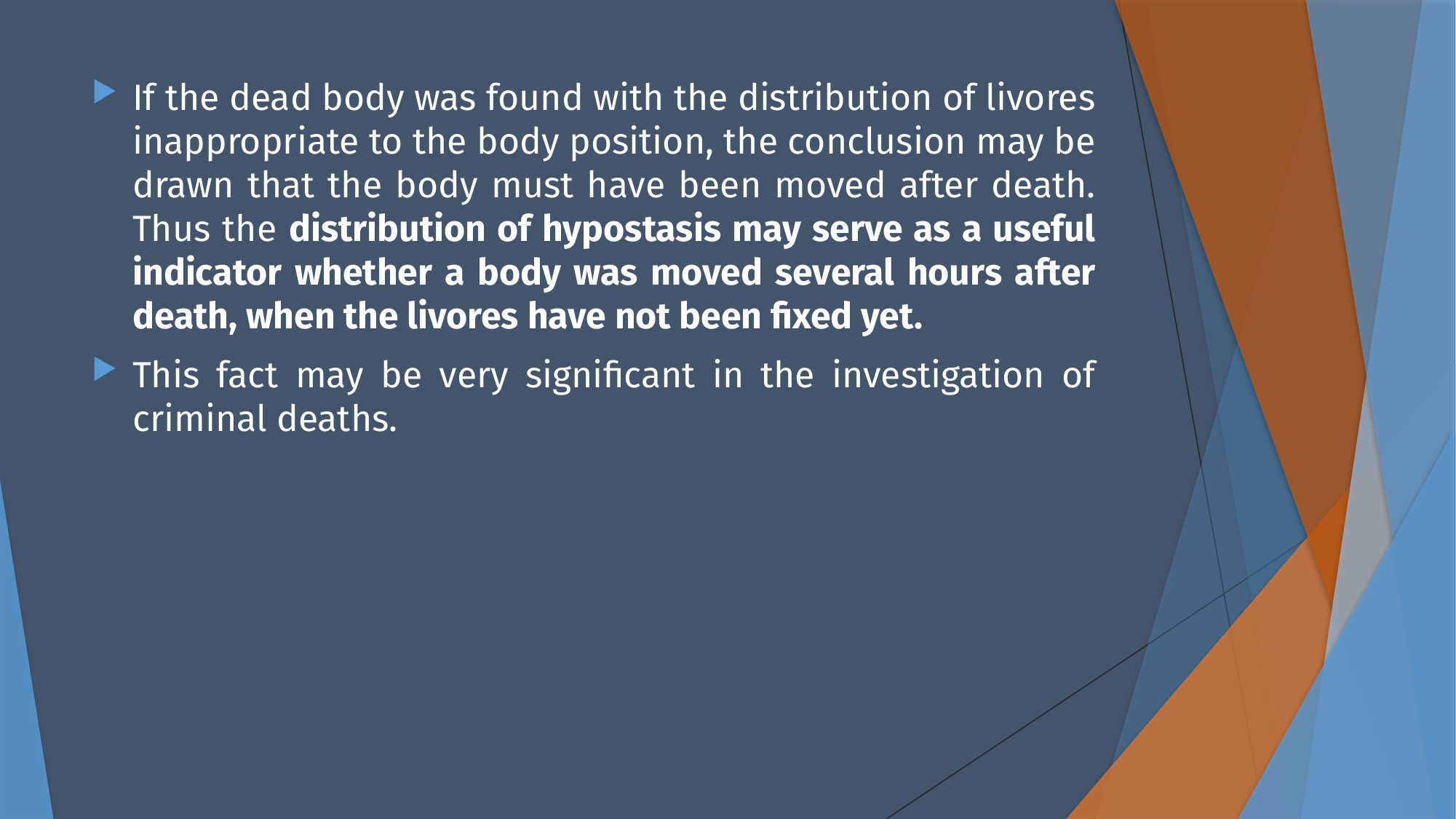

If the dead body was found with the distribution of livores inappropriate to the body position, the conclusion may be drawn that the body must have been moved after death. Thus the distribution of hypostasis may serve as a useful indicator whether a body was moved several hours after death, when the livores have not been fixed yet.
This fact may be very significant in the investigation of criminal deaths.